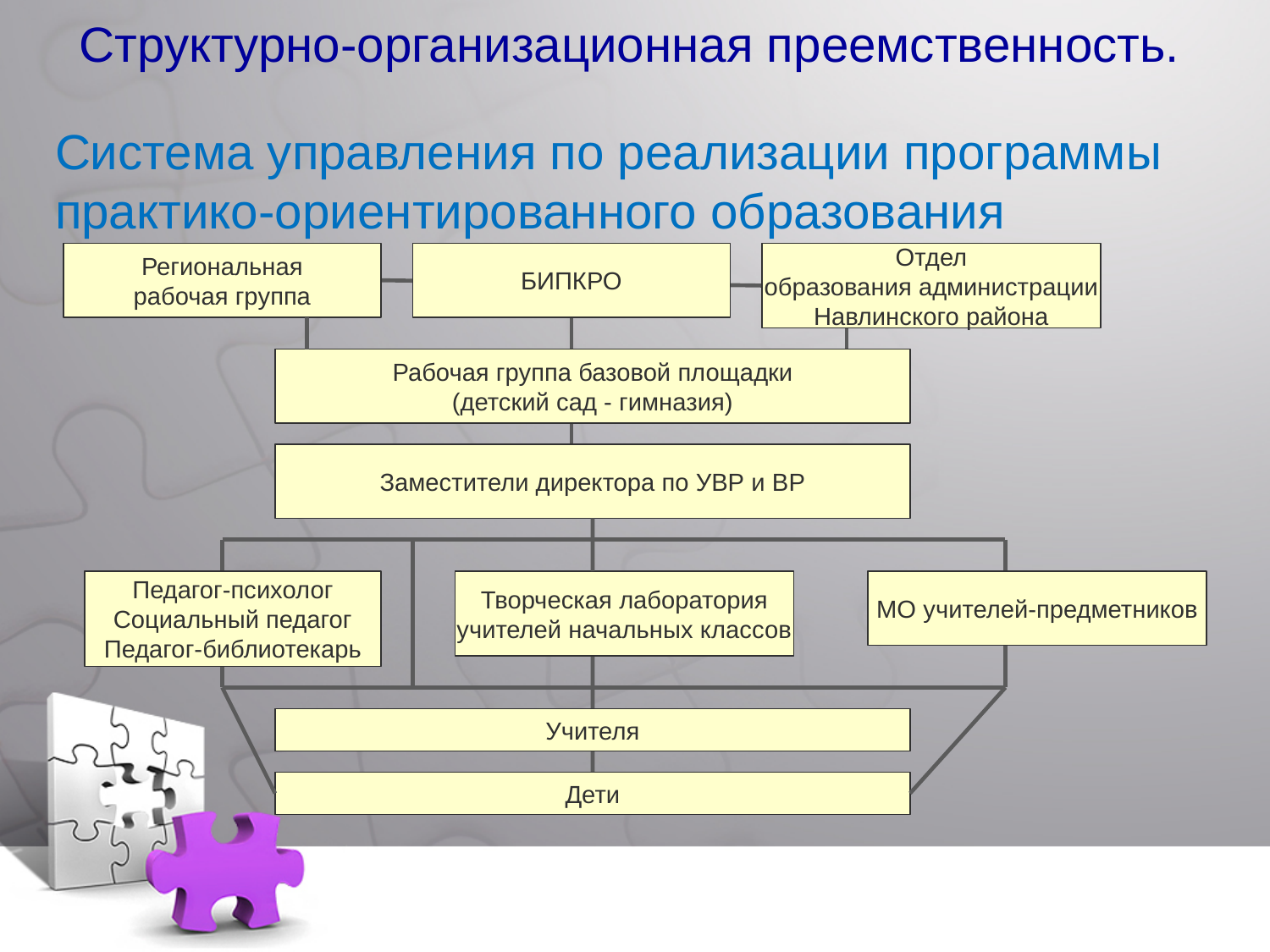

Структурно-организационная преемственность.
# Система управления по реализации программы практико-ориентированного образования
Региональная
рабочая группа
БИПКРО
Отдел
образования администрации
Навлинского района
Рабочая группа базовой площадки
(детский сад - гимназия)
Заместители директора по УВР и ВР
Педагог-психолог
Социальный педагог
Педагог-библиотекарь
Творческая лаборатория
учителей начальных классов
МО учителей-предметников
Учителя
Дети